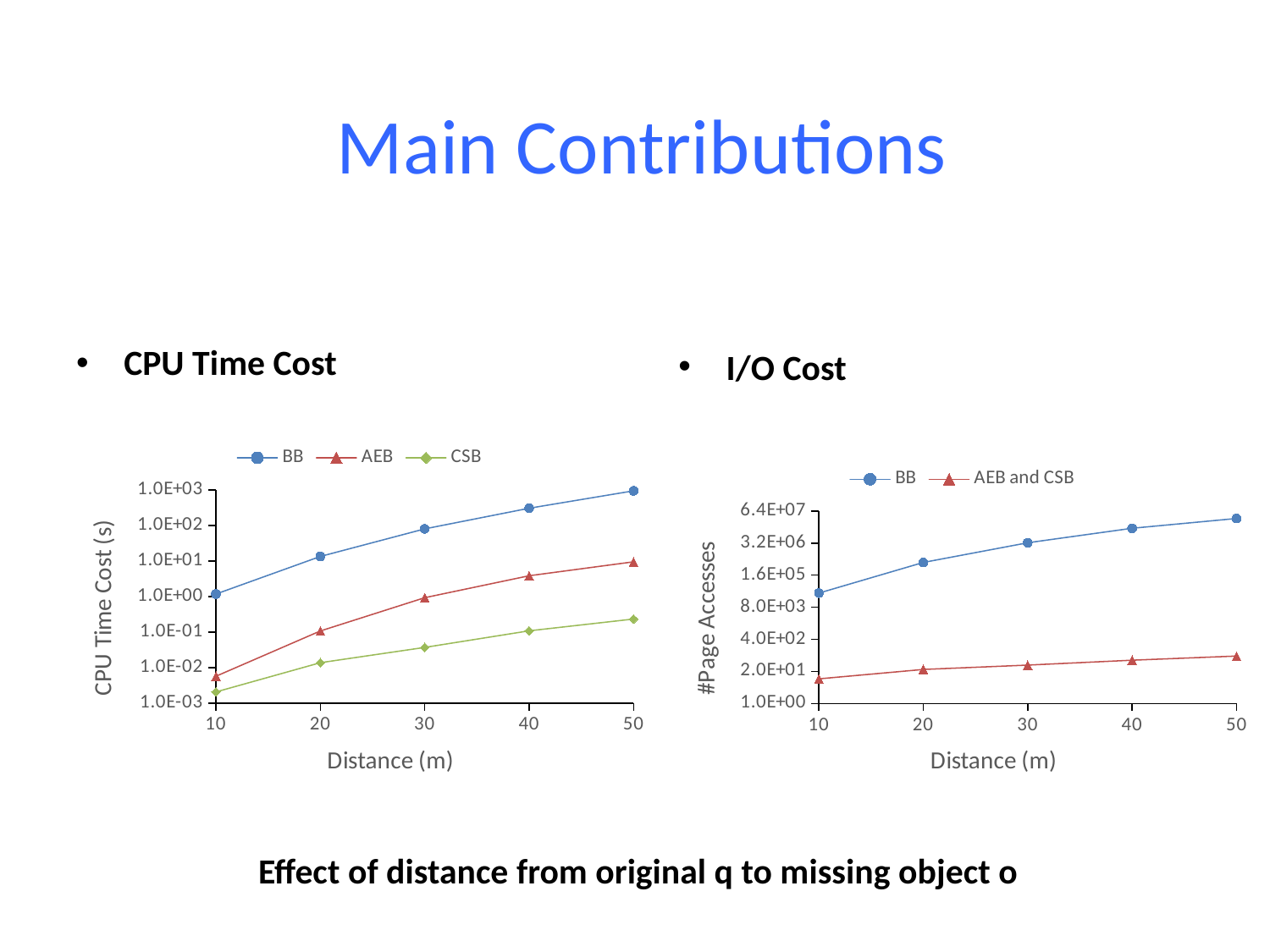

Main Contributions
I/O Cost
CPU Time Cost

### Chart

| Category |  |  |  |
|---|---|---|---|

### Chart

| Category |  |  |
|---|---|---|
Effect of distance from original q to missing object o